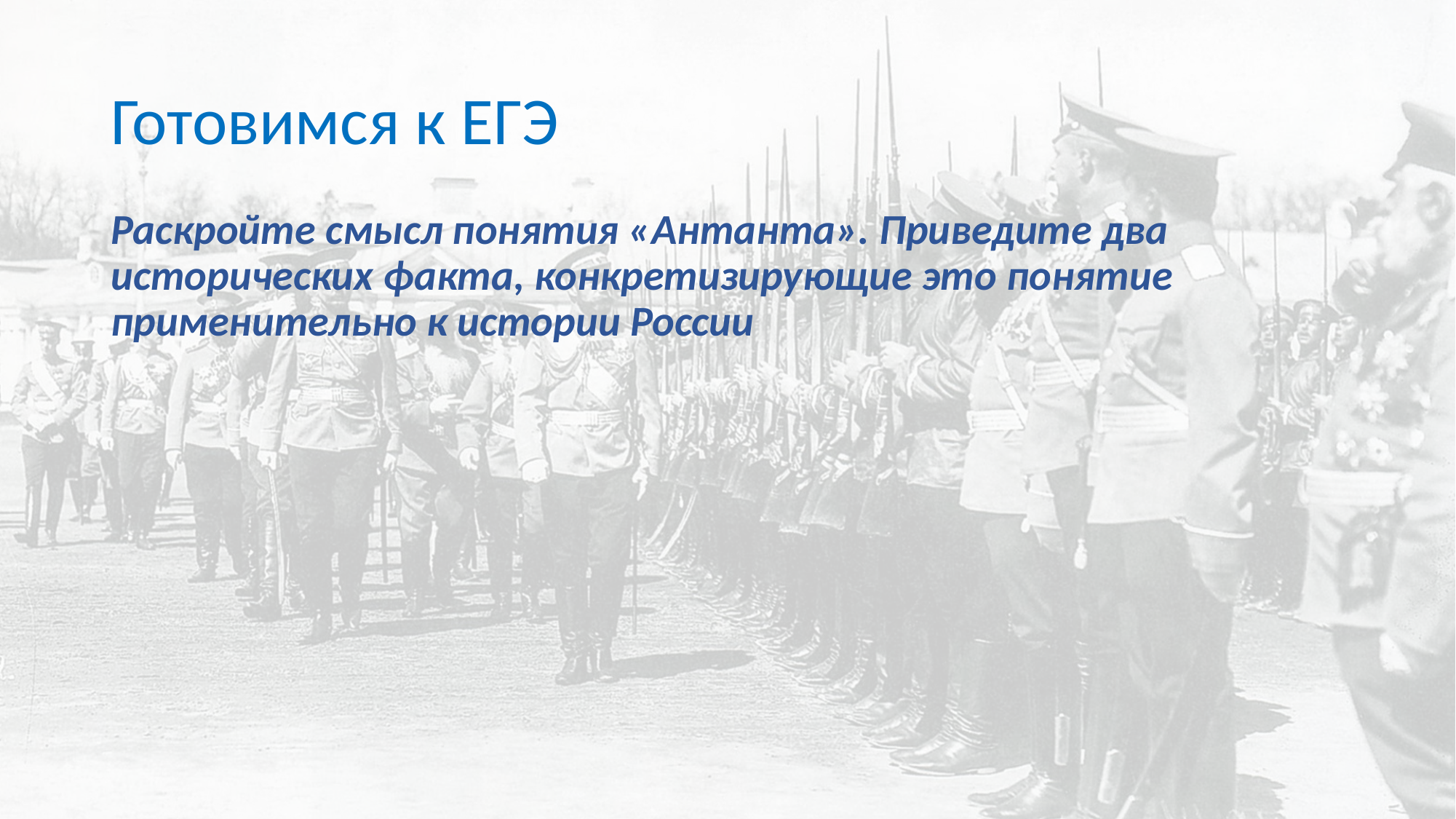

# Готовимся к ЕГЭ
Раскройте смысл понятия «Антанта». Приведите два исторических факта, конкретизирующие это понятие применительно к истории России